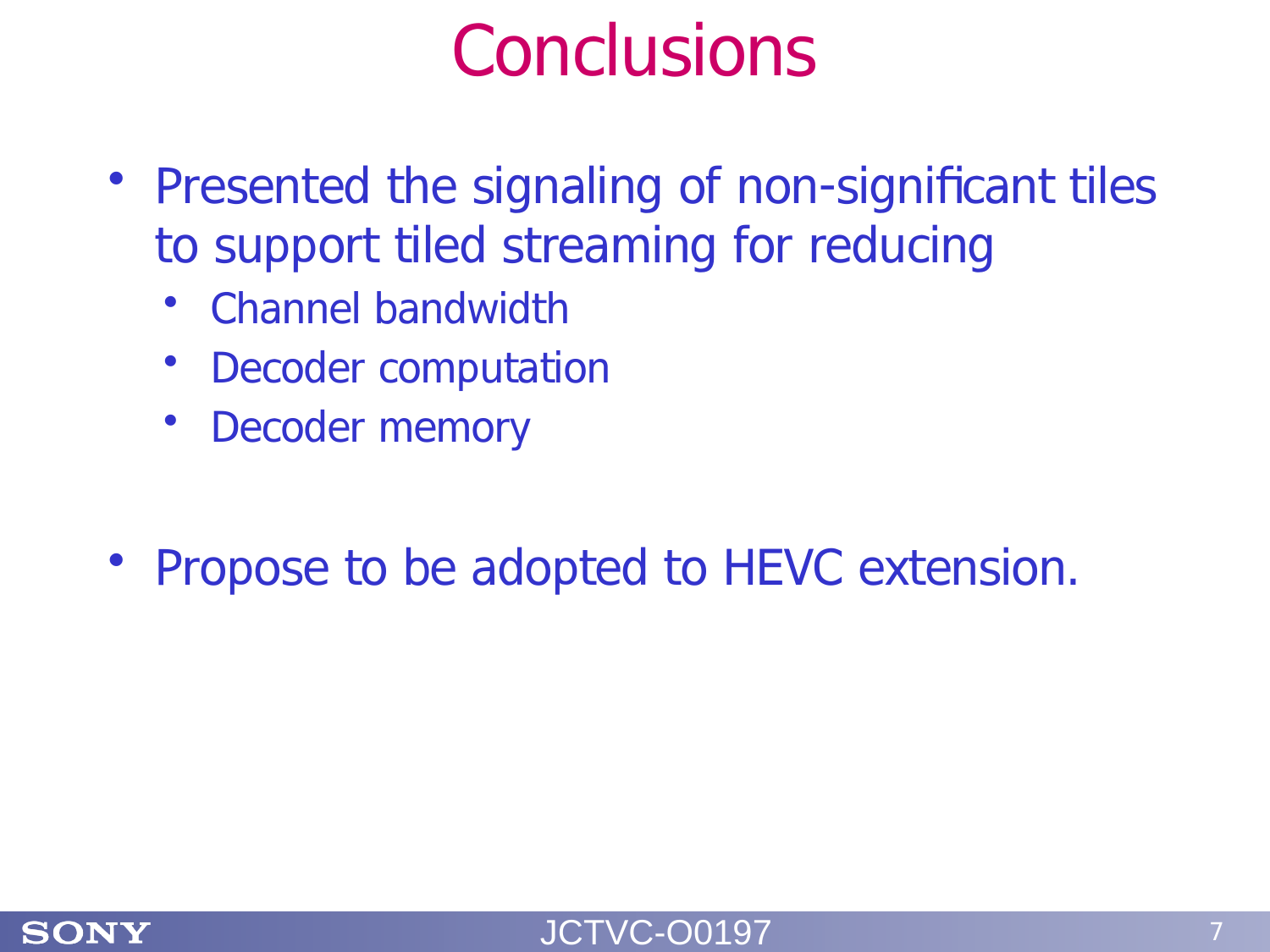

# Conclusions
Presented the signaling of non-significant tiles to support tiled streaming for reducing
Channel bandwidth
Decoder computation
Decoder memory

Propose to be adopted to HEVC extension.

JCTVC-O0197
7